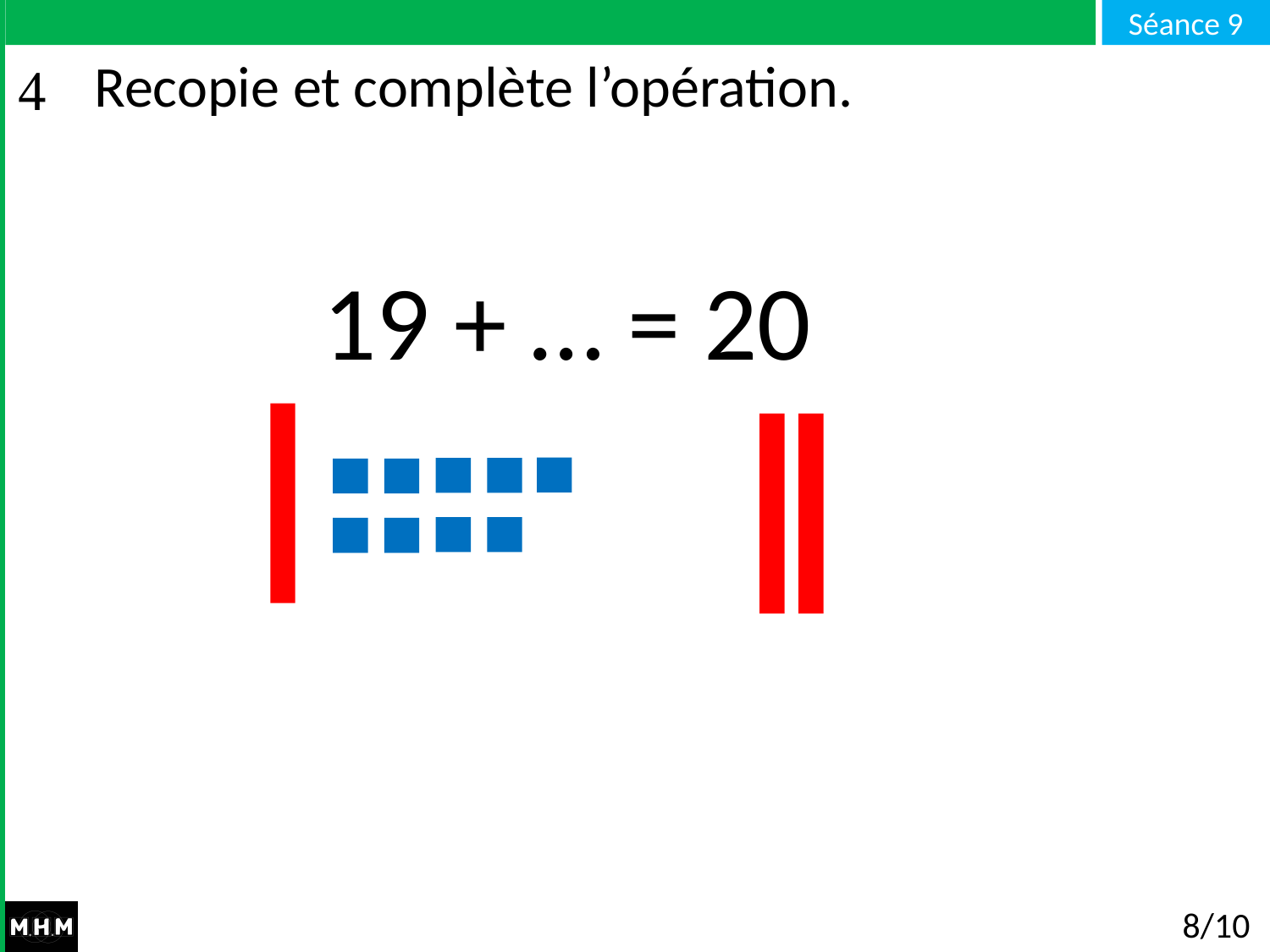

# Recopie et complète l’opération.
19 + … = 20

8/10